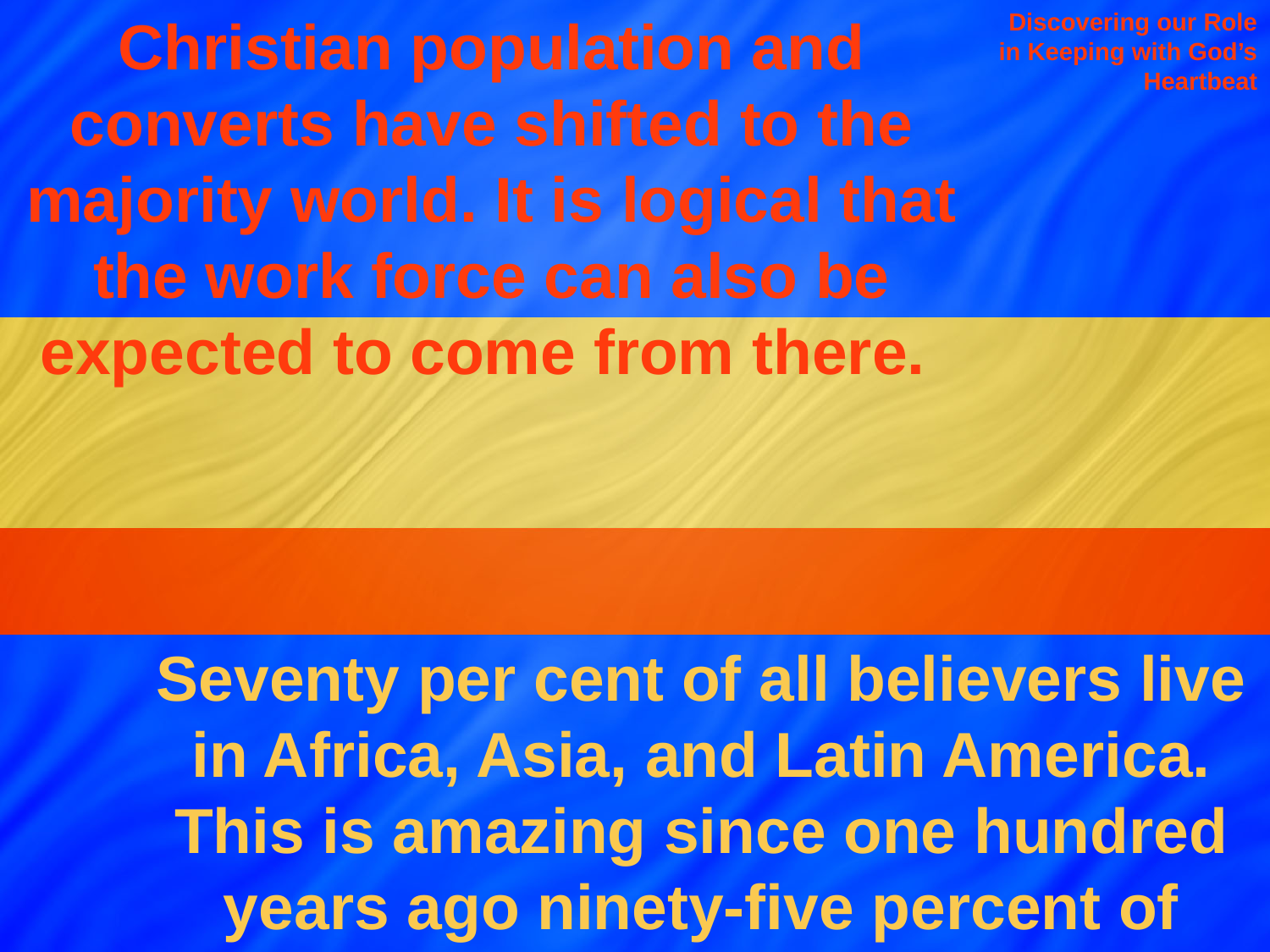

Christian population and converts have shifted to the majority world. It is logical that the work force can also be expected to come from there.
Discovering our Role in Keeping with God’s Heartbeat
Seventy per cent of all believers live in Africa, Asia, and Latin America. This is amazing since one hundred years ago ninety-five percent of Christians lived in the West.